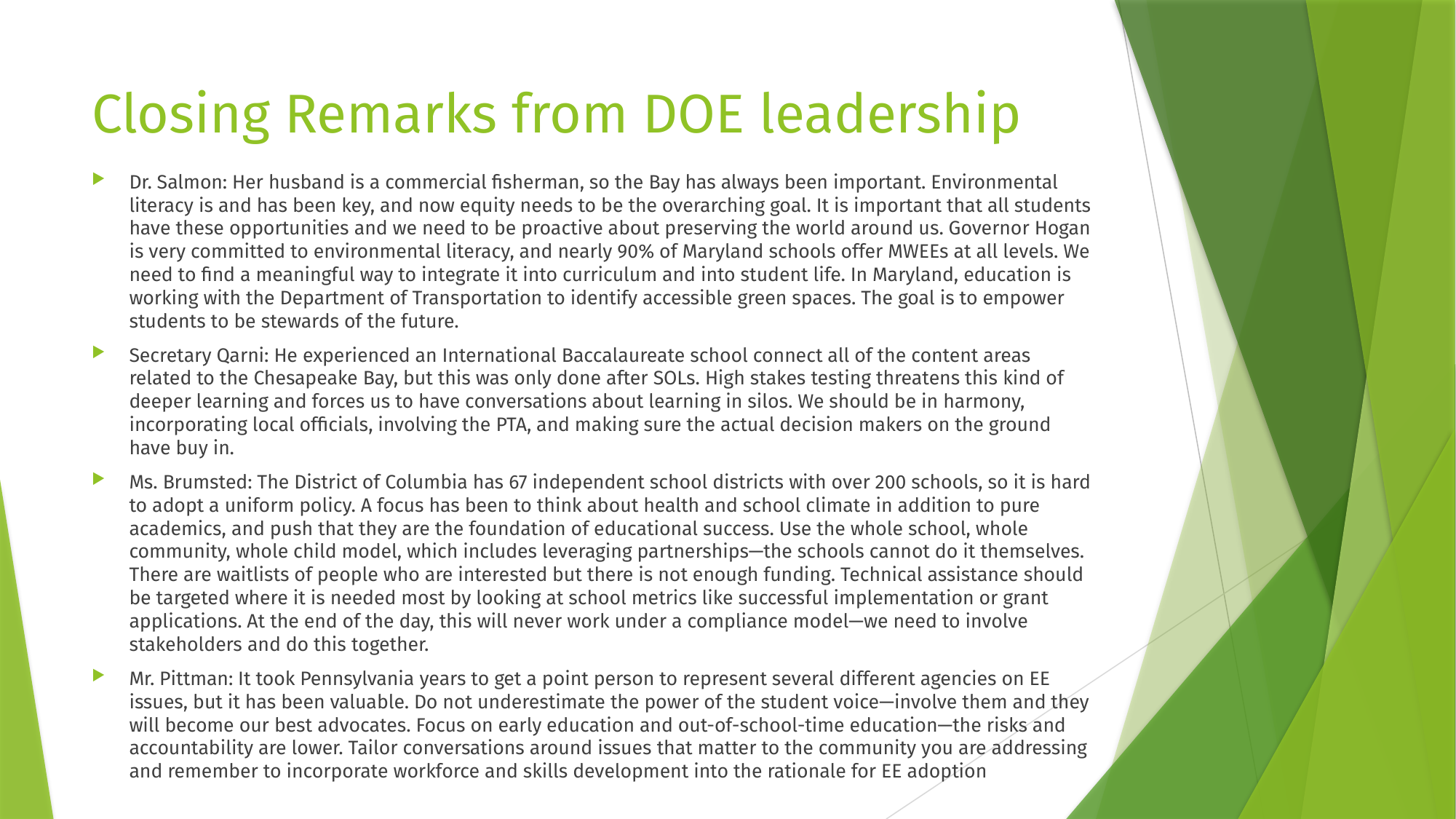

# Closing Remarks from DOE leadership
Dr. Salmon: Her husband is a commercial fisherman, so the Bay has always been important. Environmental literacy is and has been key, and now equity needs to be the overarching goal. It is important that all students have these opportunities and we need to be proactive about preserving the world around us. Governor Hogan is very committed to environmental literacy, and nearly 90% of Maryland schools offer MWEEs at all levels. We need to find a meaningful way to integrate it into curriculum and into student life. In Maryland, education is working with the Department of Transportation to identify accessible green spaces. The goal is to empower students to be stewards of the future.
Secretary Qarni: He experienced an International Baccalaureate school connect all of the content areas related to the Chesapeake Bay, but this was only done after SOLs. High stakes testing threatens this kind of deeper learning and forces us to have conversations about learning in silos. We should be in harmony, incorporating local officials, involving the PTA, and making sure the actual decision makers on the ground have buy in.
Ms. Brumsted: The District of Columbia has 67 independent school districts with over 200 schools, so it is hard to adopt a uniform policy. A focus has been to think about health and school climate in addition to pure academics, and push that they are the foundation of educational success. Use the whole school, whole community, whole child model, which includes leveraging partnerships—the schools cannot do it themselves. There are waitlists of people who are interested but there is not enough funding. Technical assistance should be targeted where it is needed most by looking at school metrics like successful implementation or grant applications. At the end of the day, this will never work under a compliance model—we need to involve stakeholders and do this together.
Mr. Pittman: It took Pennsylvania years to get a point person to represent several different agencies on EE issues, but it has been valuable. Do not underestimate the power of the student voice—involve them and they will become our best advocates. Focus on early education and out-of-school-time education—the risks and accountability are lower. Tailor conversations around issues that matter to the community you are addressing and remember to incorporate workforce and skills development into the rationale for EE adoption